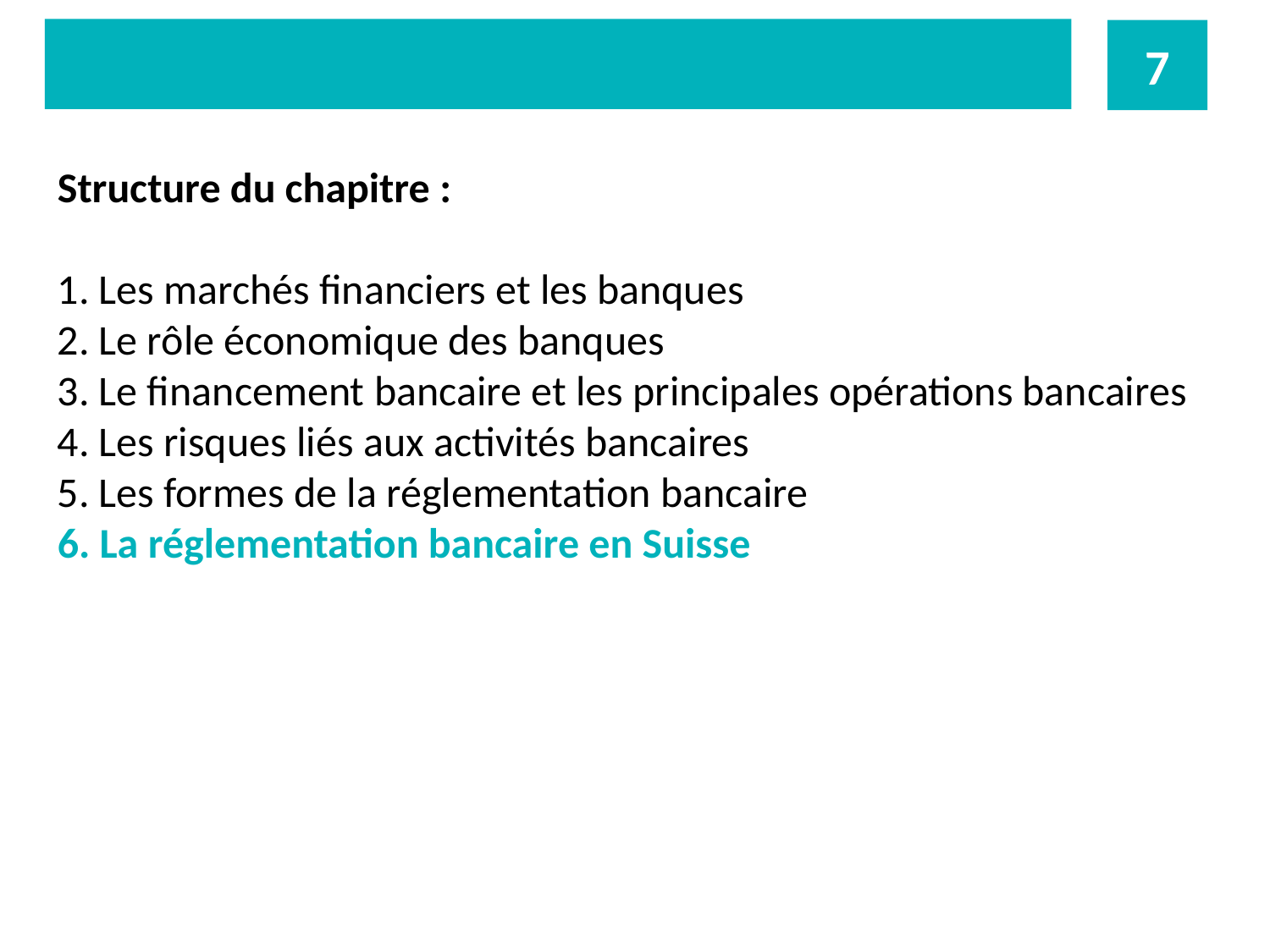

7

Structure du chapitre :

1. Les marchés financiers et les banques
2. Le rôle économique des banques
3. Le financement bancaire et les principales opérations bancaires
4. Les risques liés aux activités bancaires
5. Les formes de la réglementation bancaire
6. La réglementation bancaire en Suisse